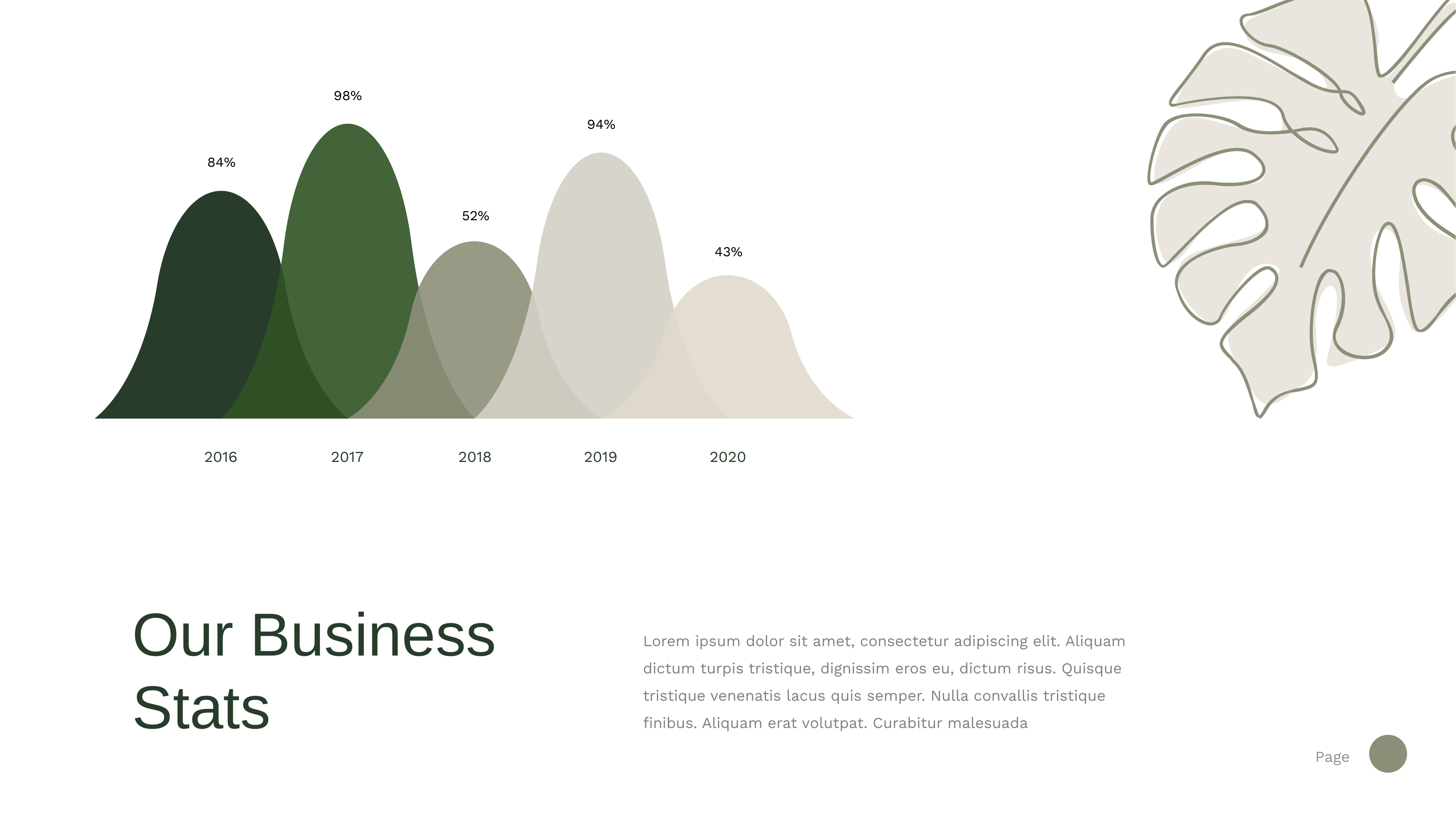

98%
94%

84%

52%
43%

2016
2017
2018
2019
2020
Our Business Stats
Lorem ipsum dolor sit amet, consectetur adipiscing elit. Aliquam dictum turpis tristique, dignissim eros eu, dictum risus. Quisque tristique venenatis lacus quis semper. Nulla convallis tristique finibus. Aliquam erat volutpat. Curabitur malesuada

Page
33